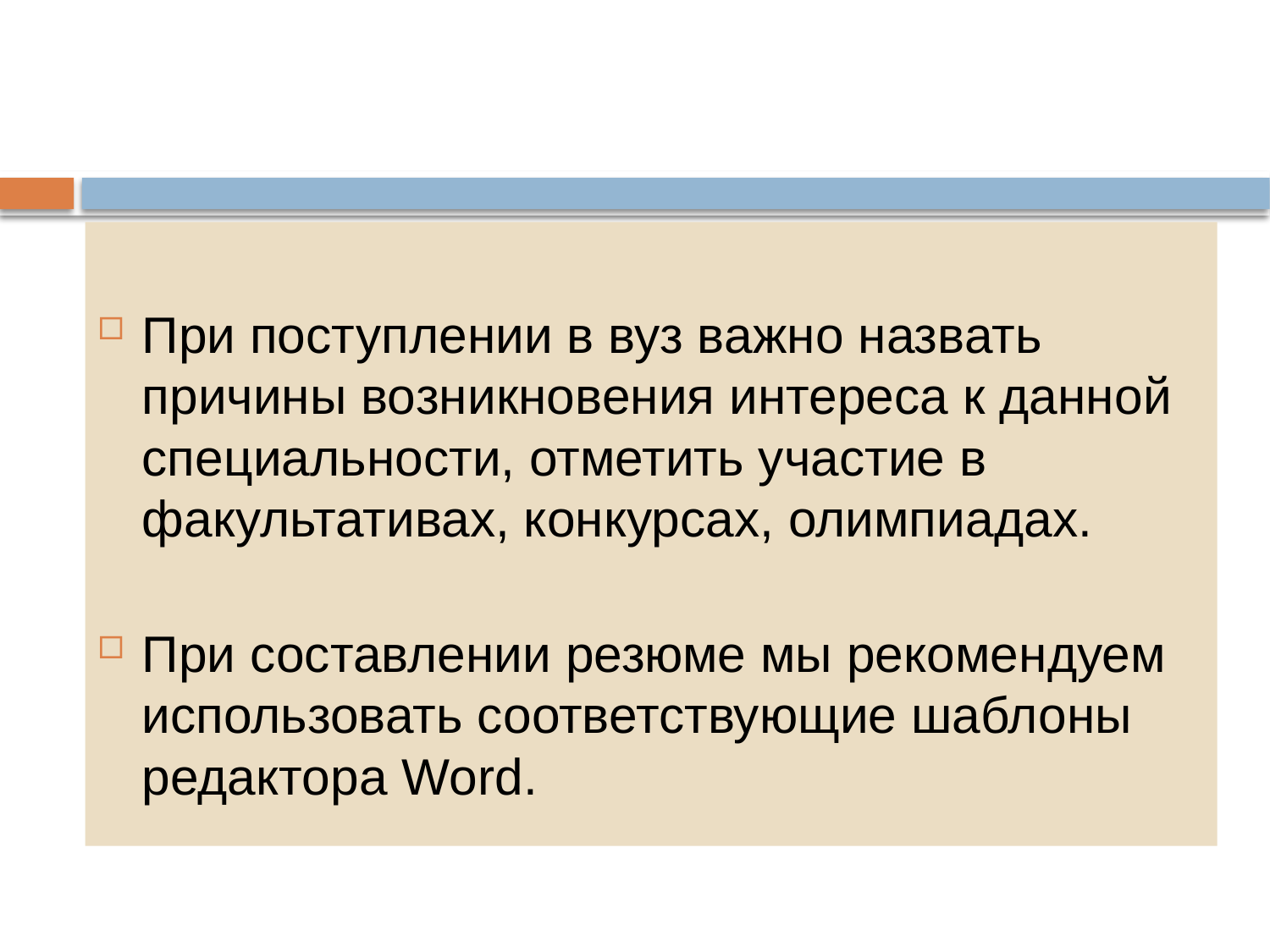

#

При поступлении в вуз важно назвать причины возникновения интереса к данной специальности, отметить участие в факультативах, конкурсах, олимпиадах.
При составлении резюме мы рекомендуем использовать соответствующие шаблоны редактора Word.